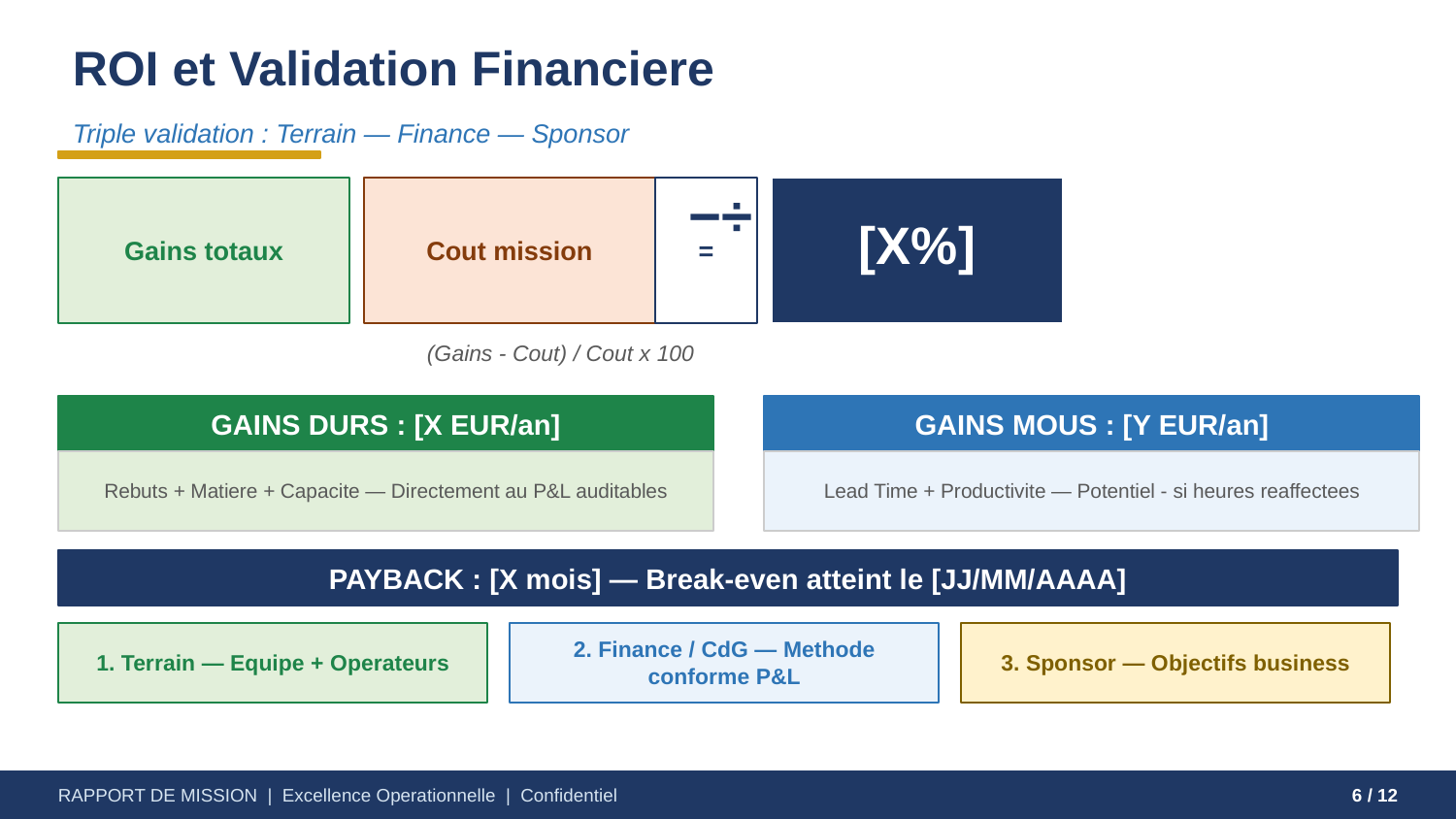

ROI et Validation Financiere
Triple validation : Terrain — Finance — Sponsor

Gains totaux

Cout mission

−÷

=

[X%]
(Gains - Cout) / Cout x 100

GAINS DURS : [X EUR/an]
GAINS MOUS : [Y EUR/an]

Rebuts + Matiere + Capacite — Directement au P&L auditables
Lead Time + Productivite — Potentiel - si heures reaffectees

PAYBACK : [X mois] — Break-even atteint le [JJ/MM/AAAA]

1. Terrain — Equipe + Operateurs
2. Finance / CdG — Methode conforme P&L
3. Sponsor — Objectifs business

RAPPORT DE MISSION  |  Excellence Operationnelle  |  Confidentiel
6 / 12